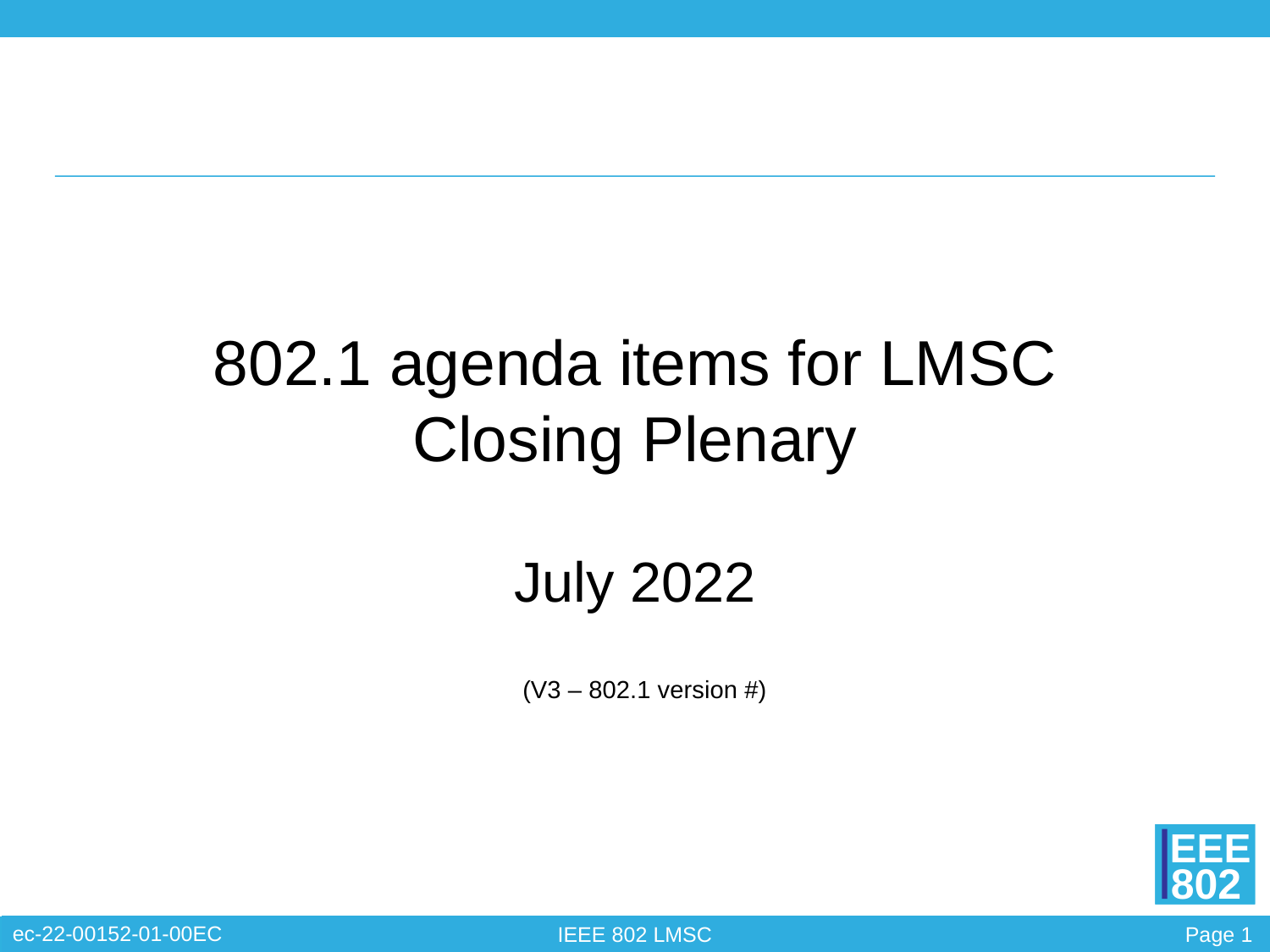

# 802.1 agenda items for LMSC Closing Plenary
July 2022
 (V3 – 802.1 version #)